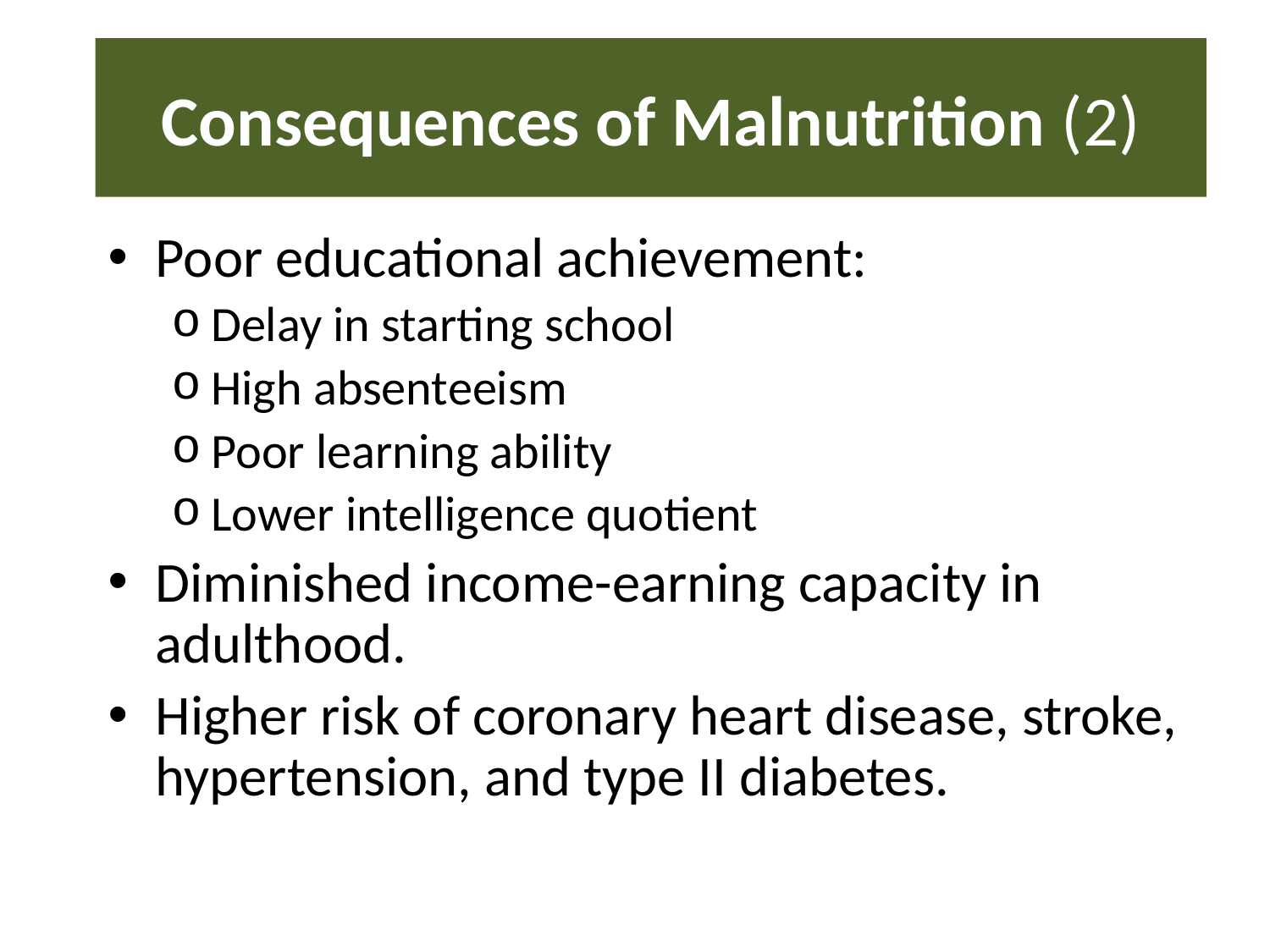

# Consequences of Malnutrition (2)
Poor educational achievement:
Delay in starting school
High absenteeism
Poor learning ability
Lower intelligence quotient
Diminished income-earning capacity in adulthood.
Higher risk of coronary heart disease, stroke, hypertension, and type II diabetes.